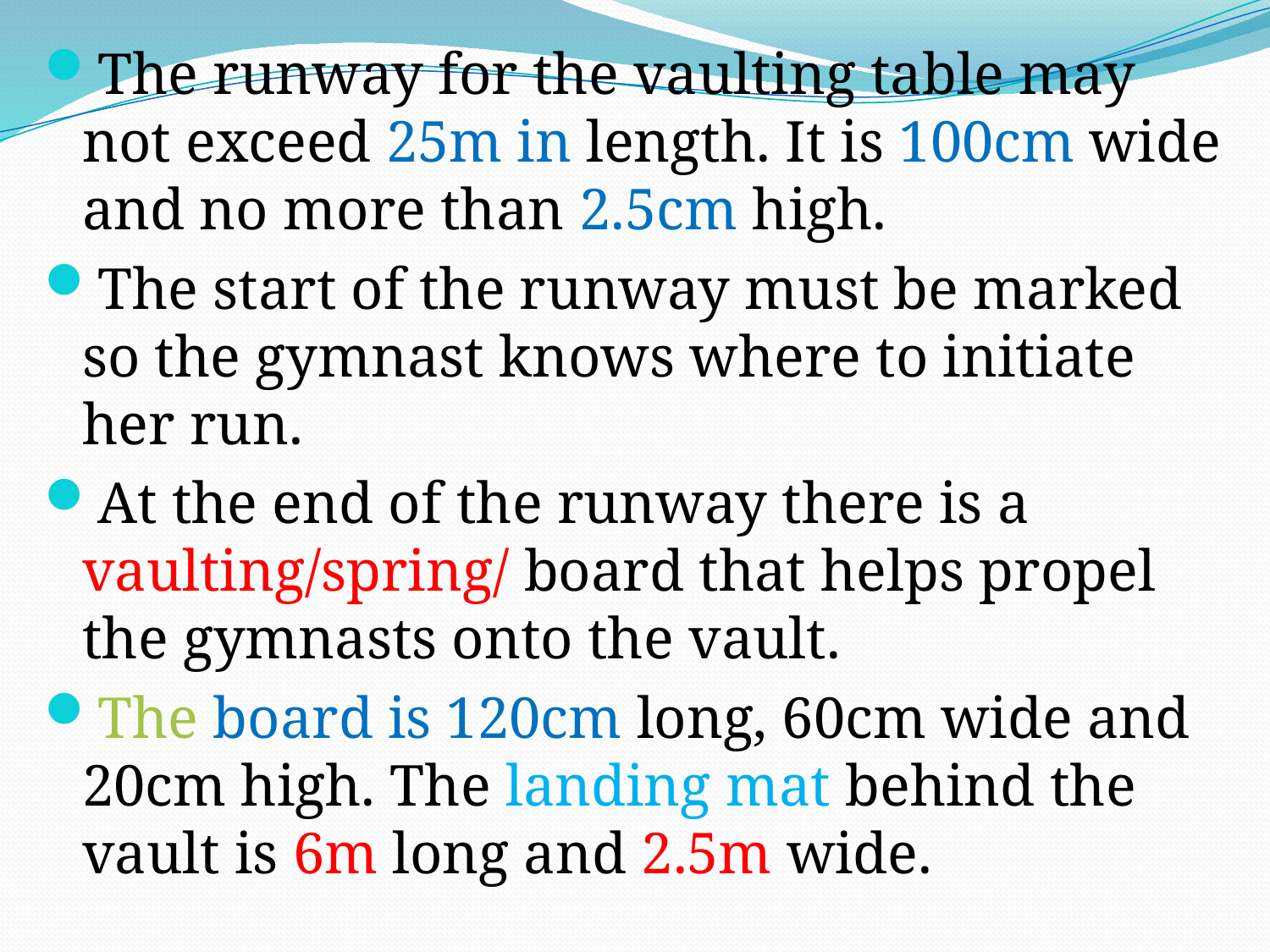

The runway for the vaulting table may not exceed 25m in length. It is 100cm wide and no more than 2.5cm high.
The start of the runway must be marked so the gymnast knows where to initiate her run.
At the end of the runway there is a vaulting/spring/ board that helps propel the gymnasts onto the vault.
The board is 120cm long, 60cm wide and 20cm high. The landing mat behind the vault is 6m long and 2.5m wide.